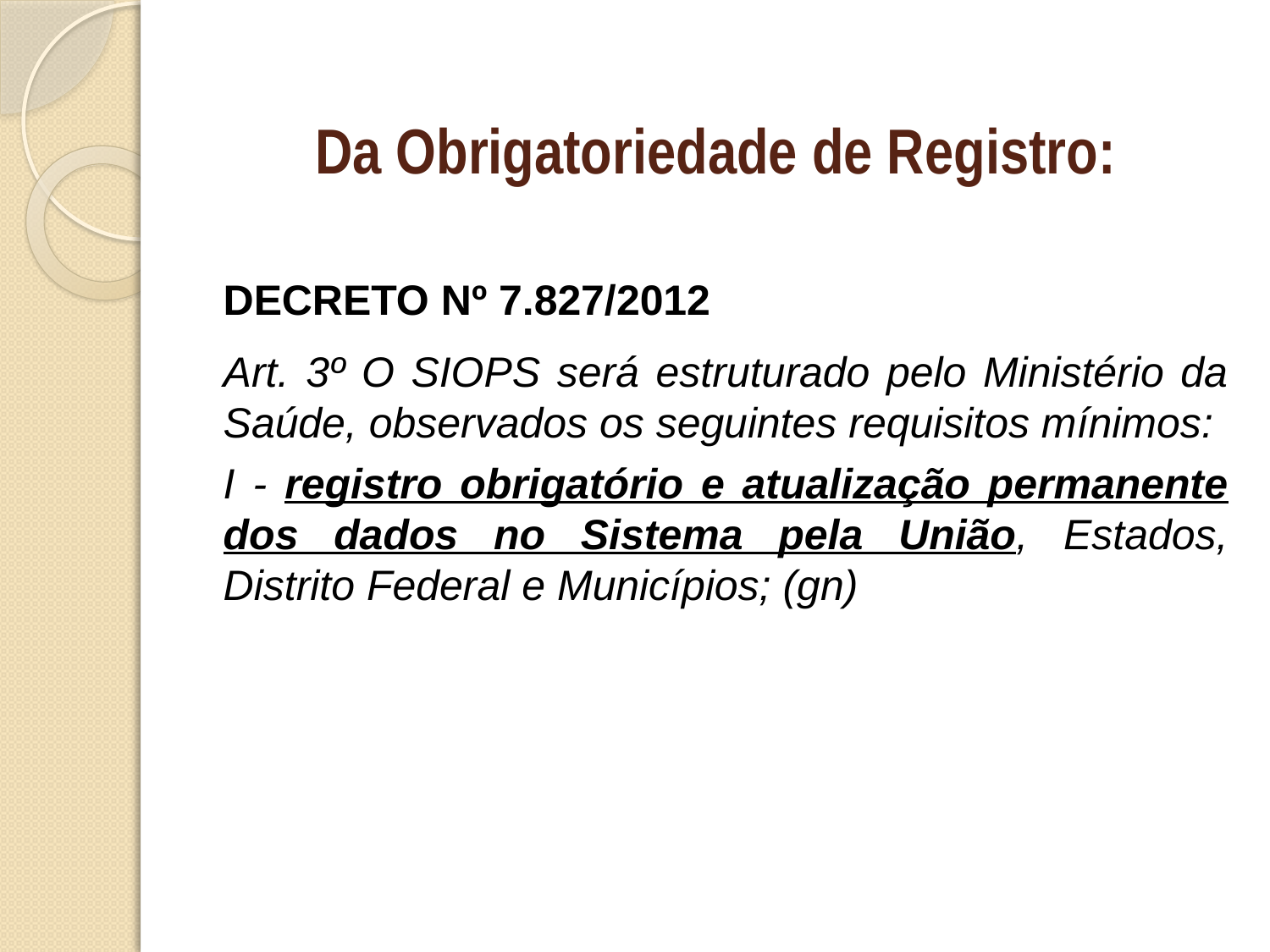

Da Obrigatoriedade de Registro:
DECRETO Nº 7.827/2012
Art. 3º O SIOPS será estruturado pelo Ministério da Saúde, observados os seguintes requisitos mínimos:
I - registro obrigatório e atualização permanente dos dados no Sistema pela União, Estados, Distrito Federal e Municípios; (gn)